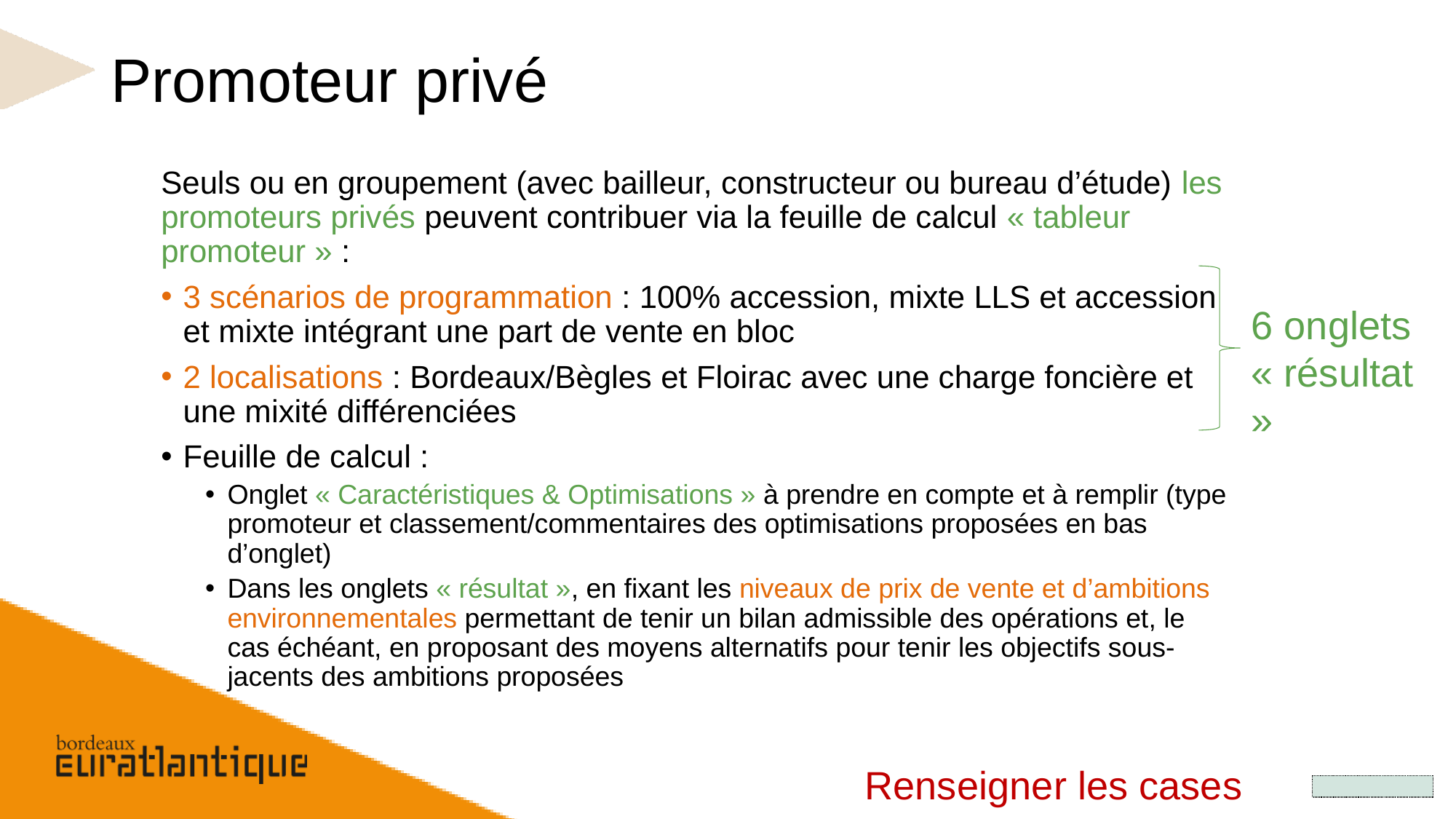

# Promoteur privé
Seuls ou en groupement (avec bailleur, constructeur ou bureau d’étude) les promoteurs privés peuvent contribuer via la feuille de calcul « tableur promoteur » :
3 scénarios de programmation : 100% accession, mixte LLS et accession et mixte intégrant une part de vente en bloc
2 localisations : Bordeaux/Bègles et Floirac avec une charge foncière et une mixité différenciées
Feuille de calcul :
Onglet « Caractéristiques & Optimisations » à prendre en compte et à remplir (type promoteur et classement/commentaires des optimisations proposées en bas d’onglet)
Dans les onglets « résultat », en fixant les niveaux de prix de vente et d’ambitions environnementales permettant de tenir un bilan admissible des opérations et, le cas échéant, en proposant des moyens alternatifs pour tenir les objectifs sous-jacents des ambitions proposées

6 onglets « résultat »
Renseigner les cases vertes